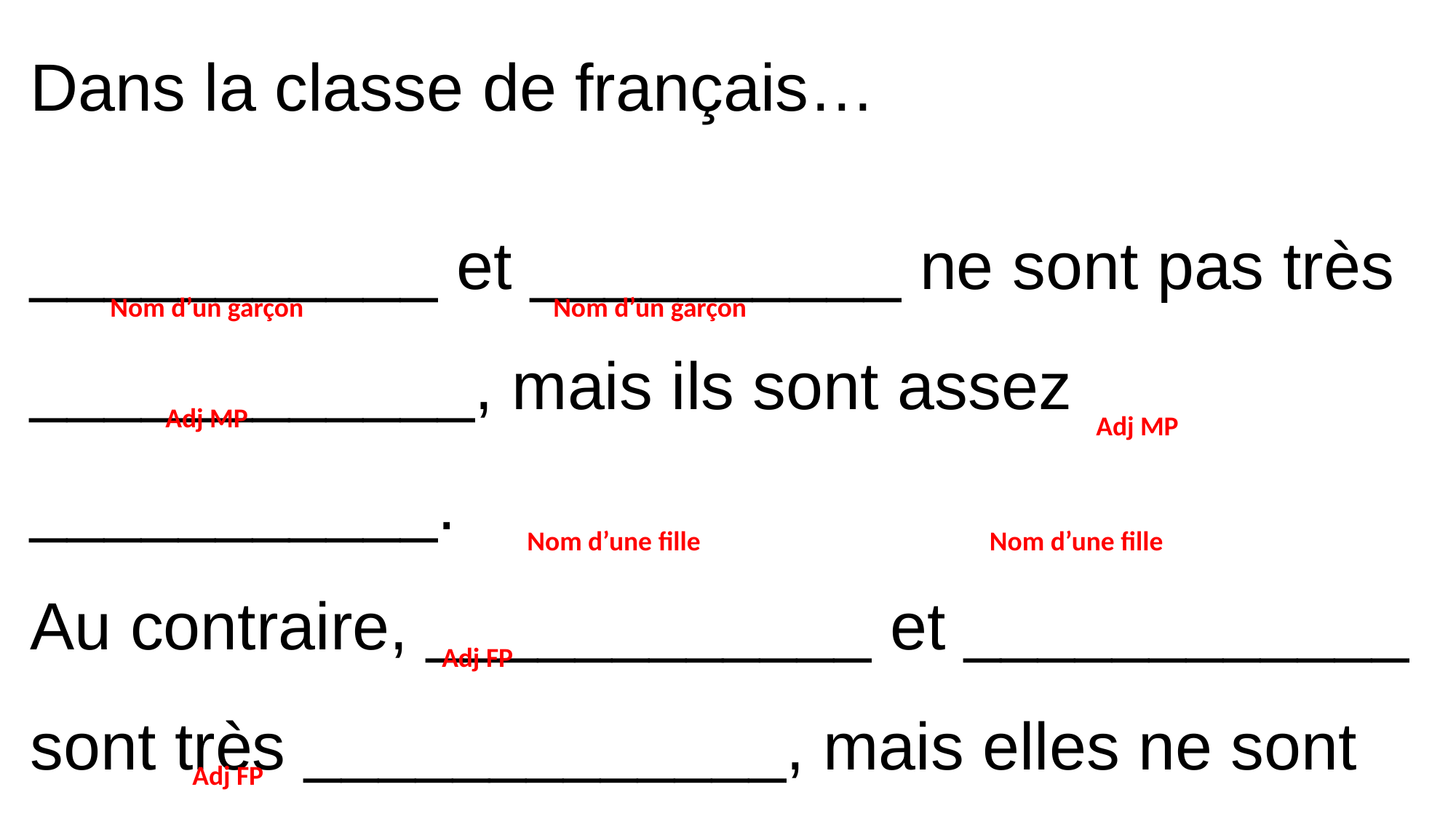

Dans la classe de français…
___________ et __________ ne sont pas très ____________, mais ils sont assez ___________.
Au contraire, ____________ et ____________ sont très _____________, mais elles ne sont pas ____________.  Pas du tout!
Nom d’un garçon
Nom d’un garçon
Adj MP
Adj MP
Nom d’une fille
Nom d’une fille
Adj FP
Adj FP